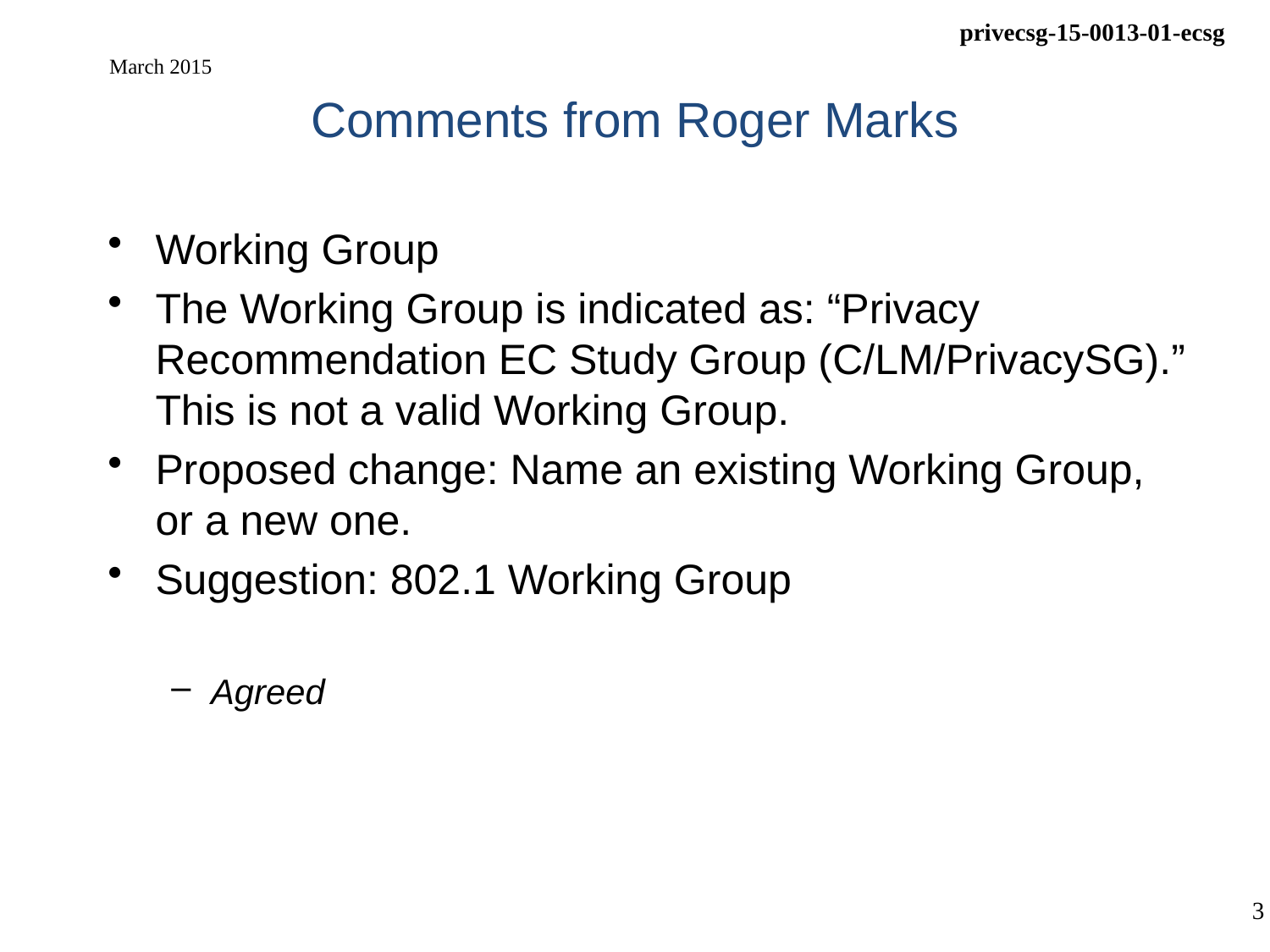

# Comments from Roger Marks
March 2015
Working Group
The Working Group is indicated as: “Privacy Recommendation EC Study Group (C/LM/PrivacySG).” This is not a valid Working Group.
Proposed change: Name an existing Working Group, or a new one.
Suggestion: 802.1 Working Group

Agreed